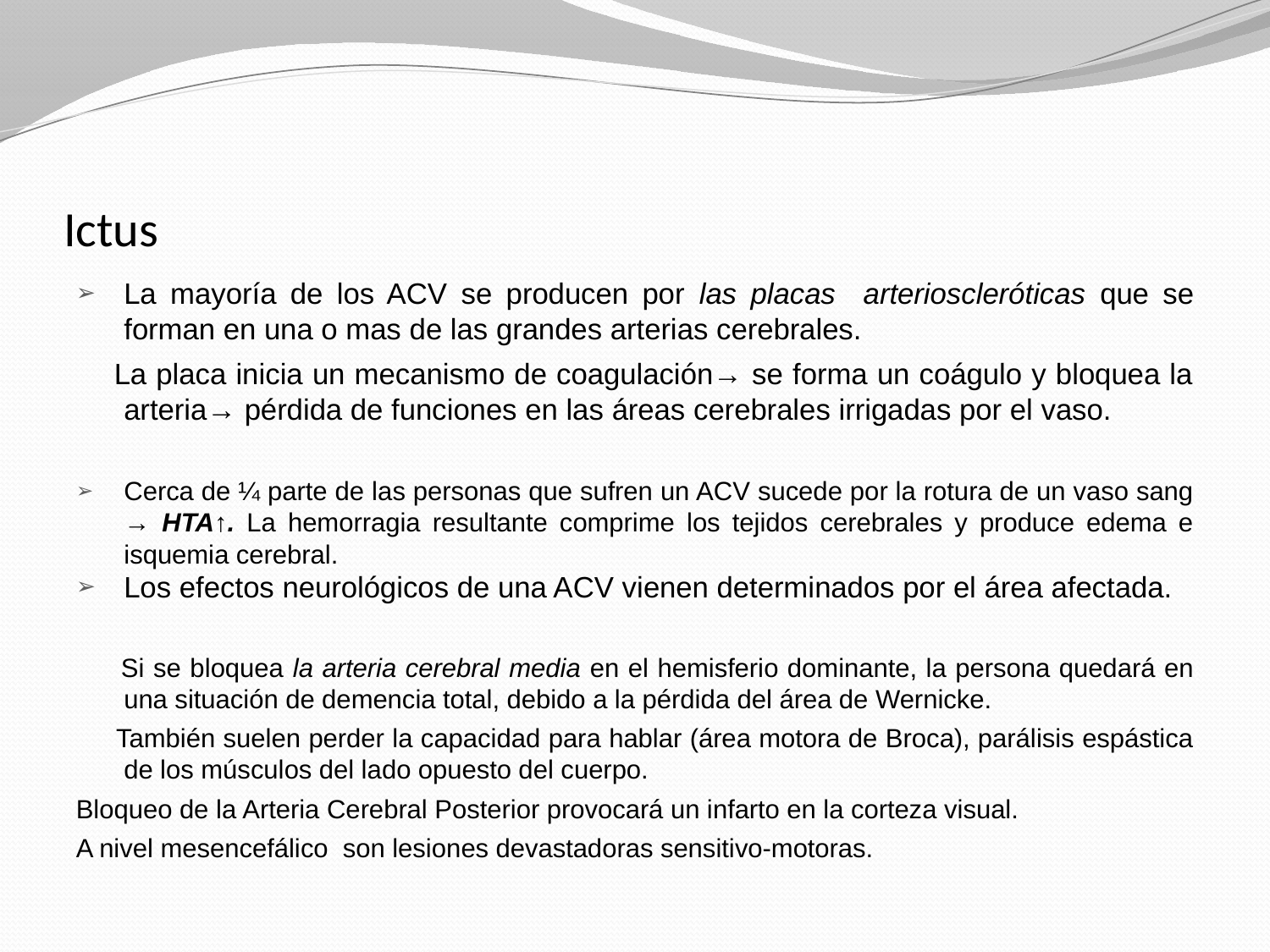

# Ictus
La mayoría de los ACV se producen por las placas  arterioscleróticas que se forman en una o mas de las grandes arterias cerebrales.
    La placa inicia un mecanismo de coagulación→ se forma un coágulo y bloquea la arteria→ pérdida de funciones en las áreas cerebrales irrigadas por el vaso.

Cerca de ¼ parte de las personas que sufren un ACV sucede por la rotura de un vaso sang → HTA↑. La hemorragia resultante comprime los tejidos cerebrales y produce edema e isquemia cerebral.
Los efectos neurológicos de una ACV vienen determinados por el área afectada.

     Si se bloquea la arteria cerebral media en el hemisferio dominante, la persona quedará en una situación de demencia total, debido a la pérdida del área de Wernicke.
     También suelen perder la capacidad para hablar (área motora de Broca), parálisis espástica de los músculos del lado opuesto del cuerpo.
Bloqueo de la Arteria Cerebral Posterior provocará un infarto en la corteza visual.
A nivel mesencefálico  son lesiones devastadoras sensitivo-motoras.